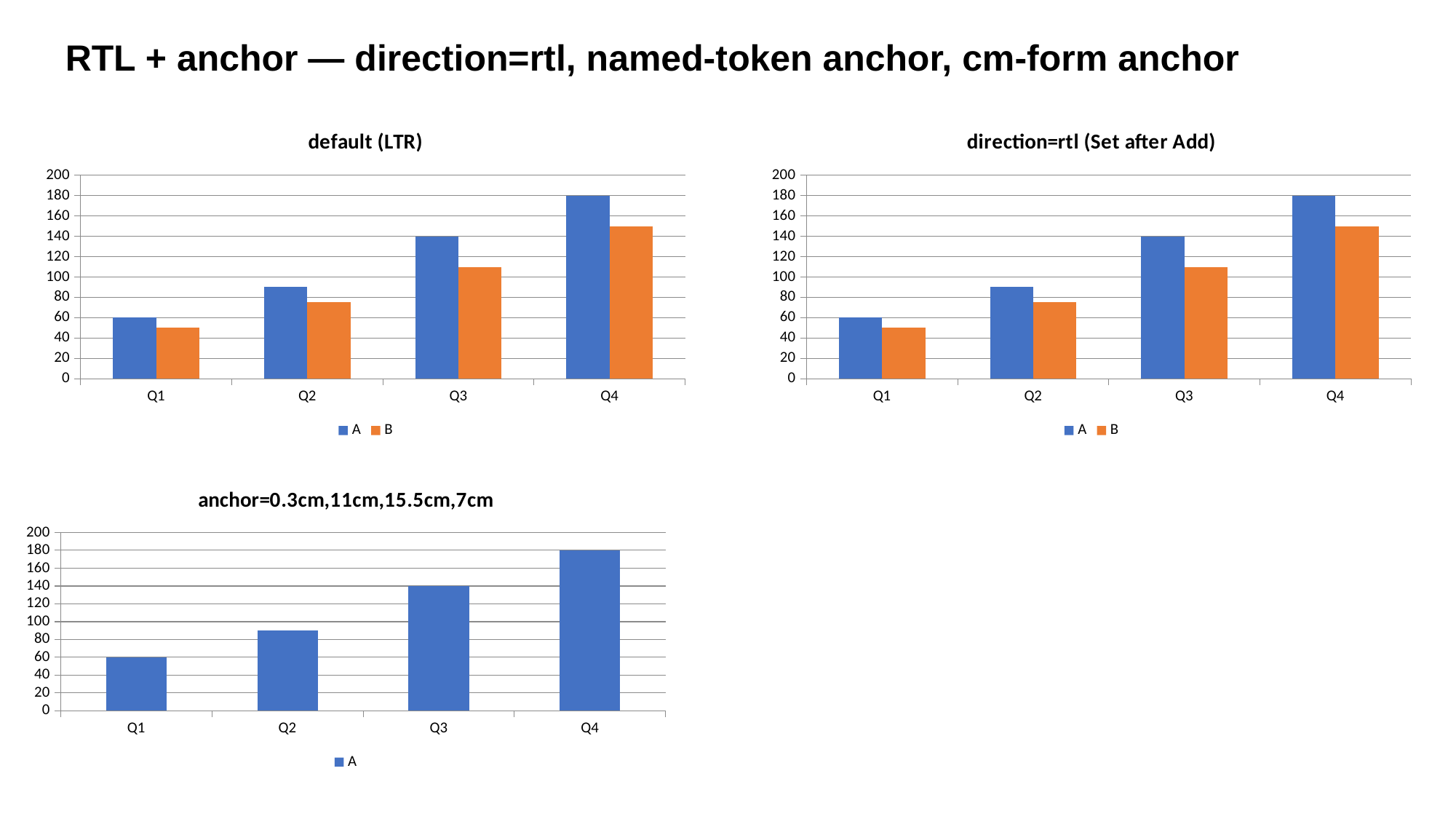

RTL + anchor — direction=rtl, named-token anchor, cm-form anchor

### Chart: default (LTR)

| Category |  |  |
|---|---|---|
| Q1 | 60.0 | 50.0 |
| Q2 | 90.0 | 75.0 |
| Q3 | 140.0 | 110.0 |
| Q4 | 180.0 | 150.0 |

### Chart: direction=rtl (Set after Add)

| Category |  |  |
|---|---|---|
| Q1 | 60.0 | 50.0 |
| Q2 | 90.0 | 75.0 |
| Q3 | 140.0 | 110.0 |
| Q4 | 180.0 | 150.0 |

### Chart: anchor=0.3cm,11cm,15.5cm,7cm

| Category |  |
|---|---|
| Q1 | 60.0 |
| Q2 | 90.0 |
| Q3 | 140.0 |
| Q4 | 180.0 |